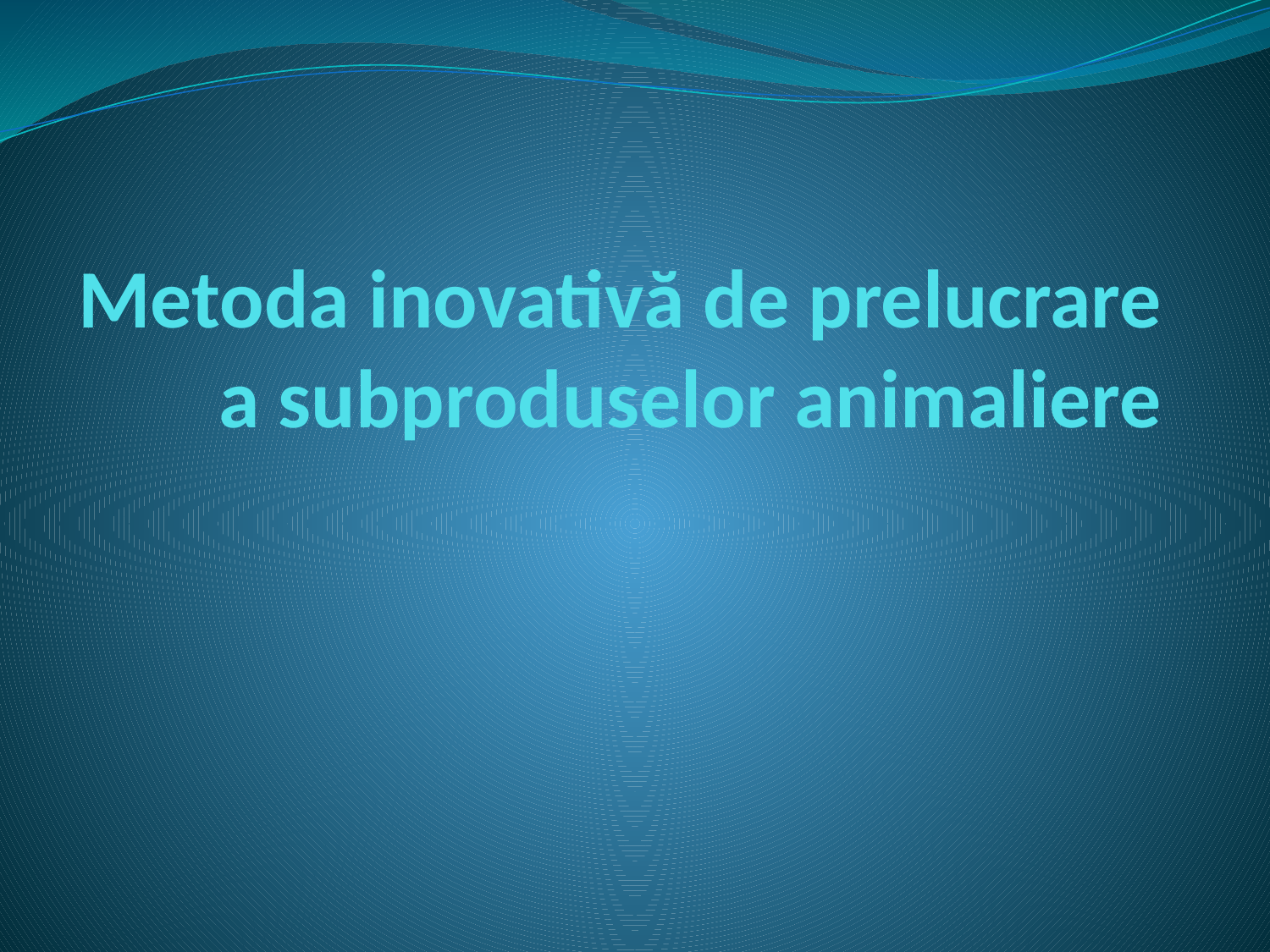

# Metoda inovativă de prelucrare a subproduselor animaliere